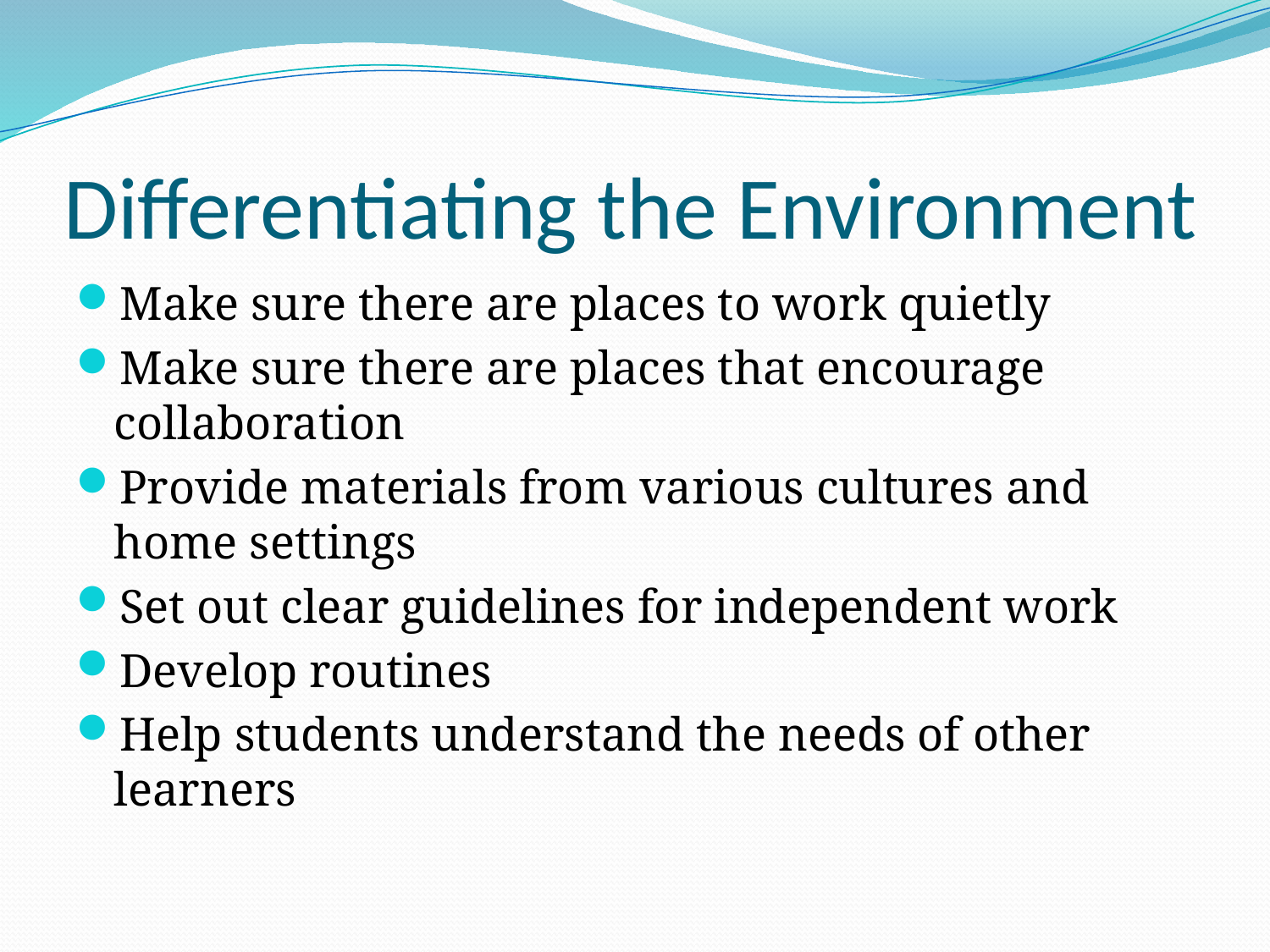

# Differentiating the Environment
Make sure there are places to work quietly
Make sure there are places that encourage collaboration
Provide materials from various cultures and home settings
Set out clear guidelines for independent work
Develop routines
Help students understand the needs of other learners